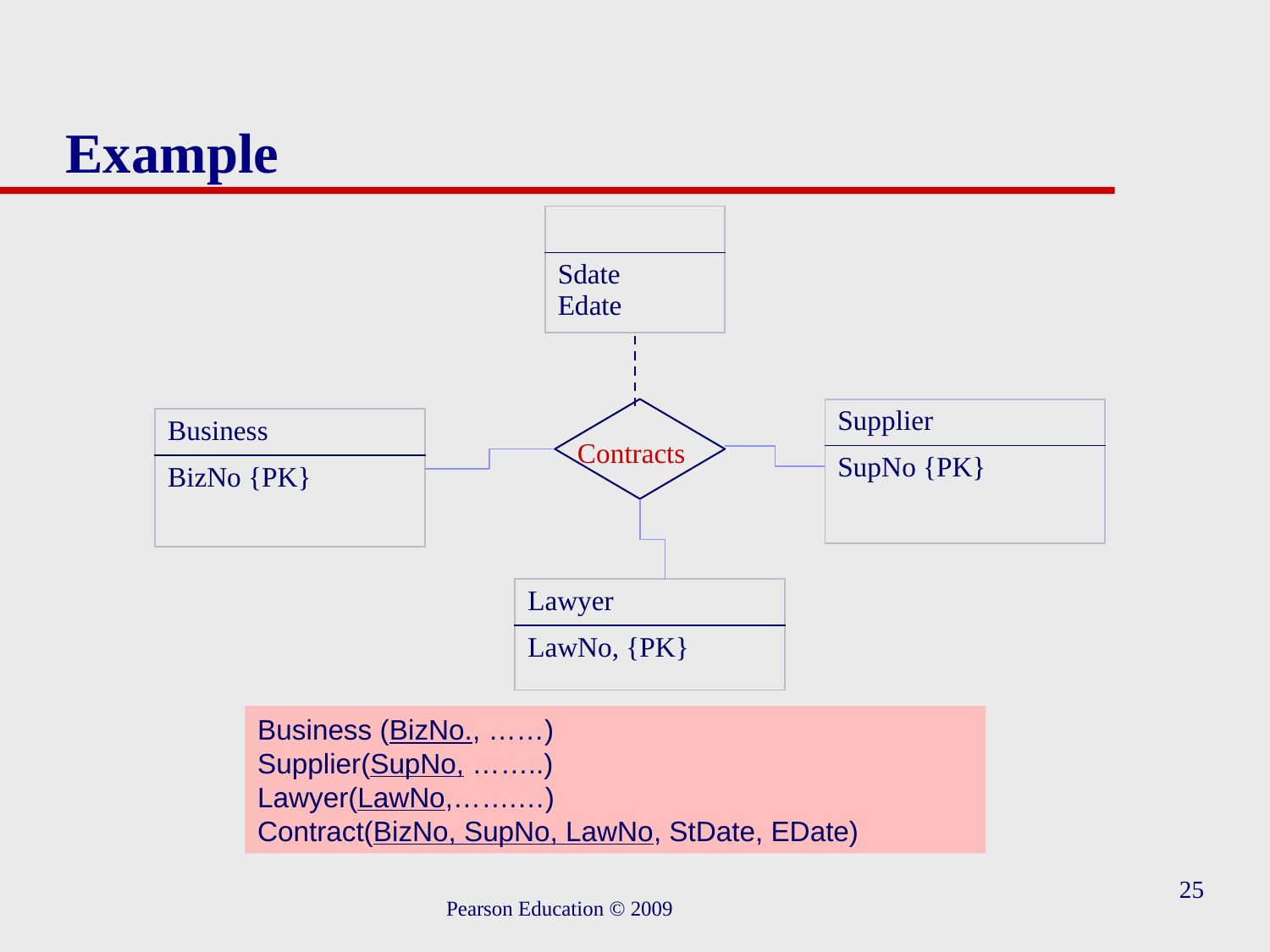

# Example
|  |
| --- |
| Sdate Edate |

| Supplier |
| --- |
| SupNo {PK} |
| Business |
| --- |
| BizNo {PK} |
Contracts
| Lawyer |
| --- |
| LawNo, {PK} |
Business (BizNo., ……)
Supplier(SupNo, ……..)
Lawyer(LawNo,…….…)
Contract(BizNo, SupNo, LawNo, StDate, EDate)
25
Pearson Education © 2009